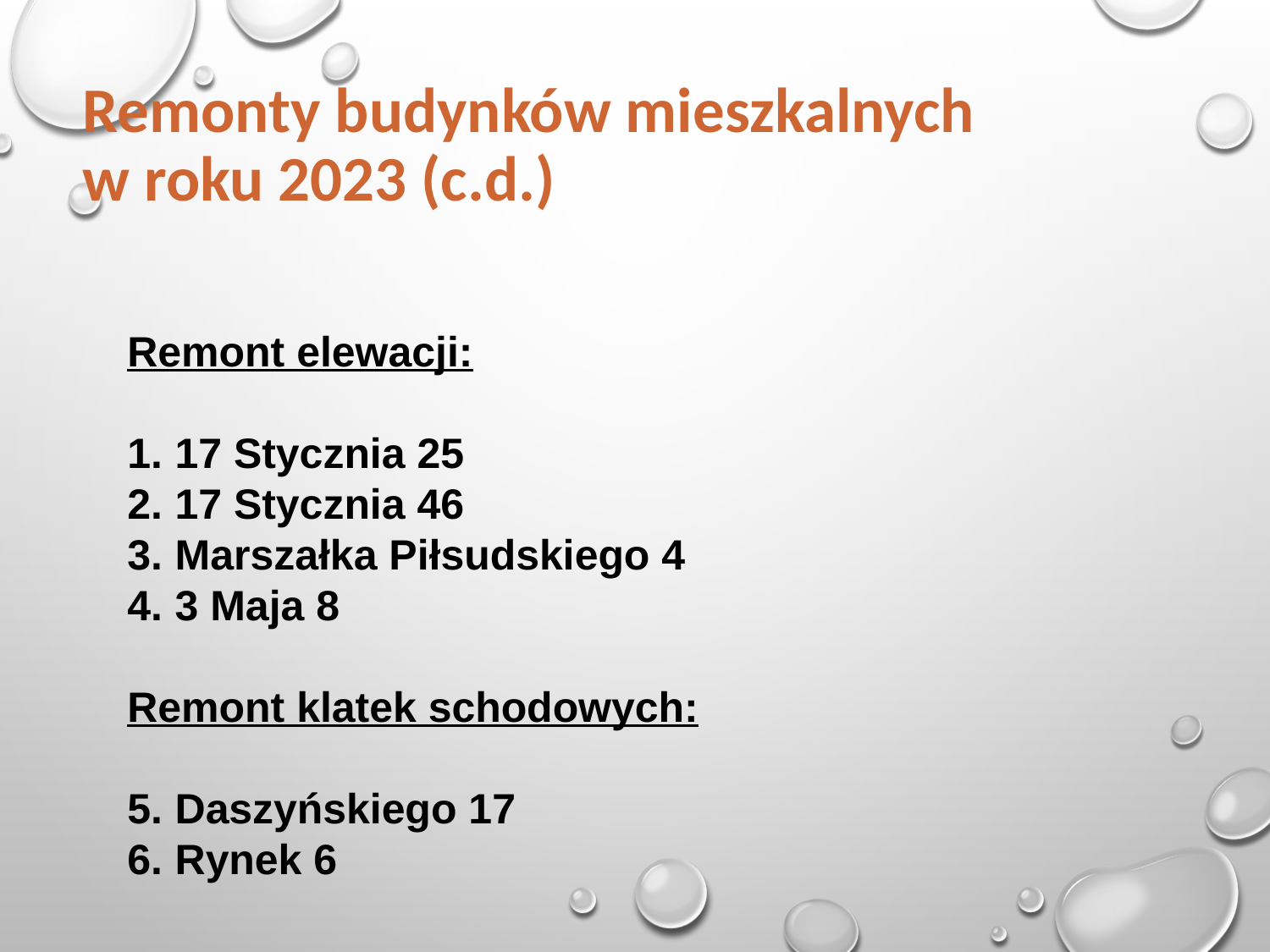

# Remonty budynków mieszkalnych             w roku 2023 (c.d.)

Remont elewacji:

17 Stycznia 25
17 Stycznia 46
Marszałka Piłsudskiego 4
3 Maja 8

Remont klatek schodowych:

Daszyńskiego 17
Rynek 6